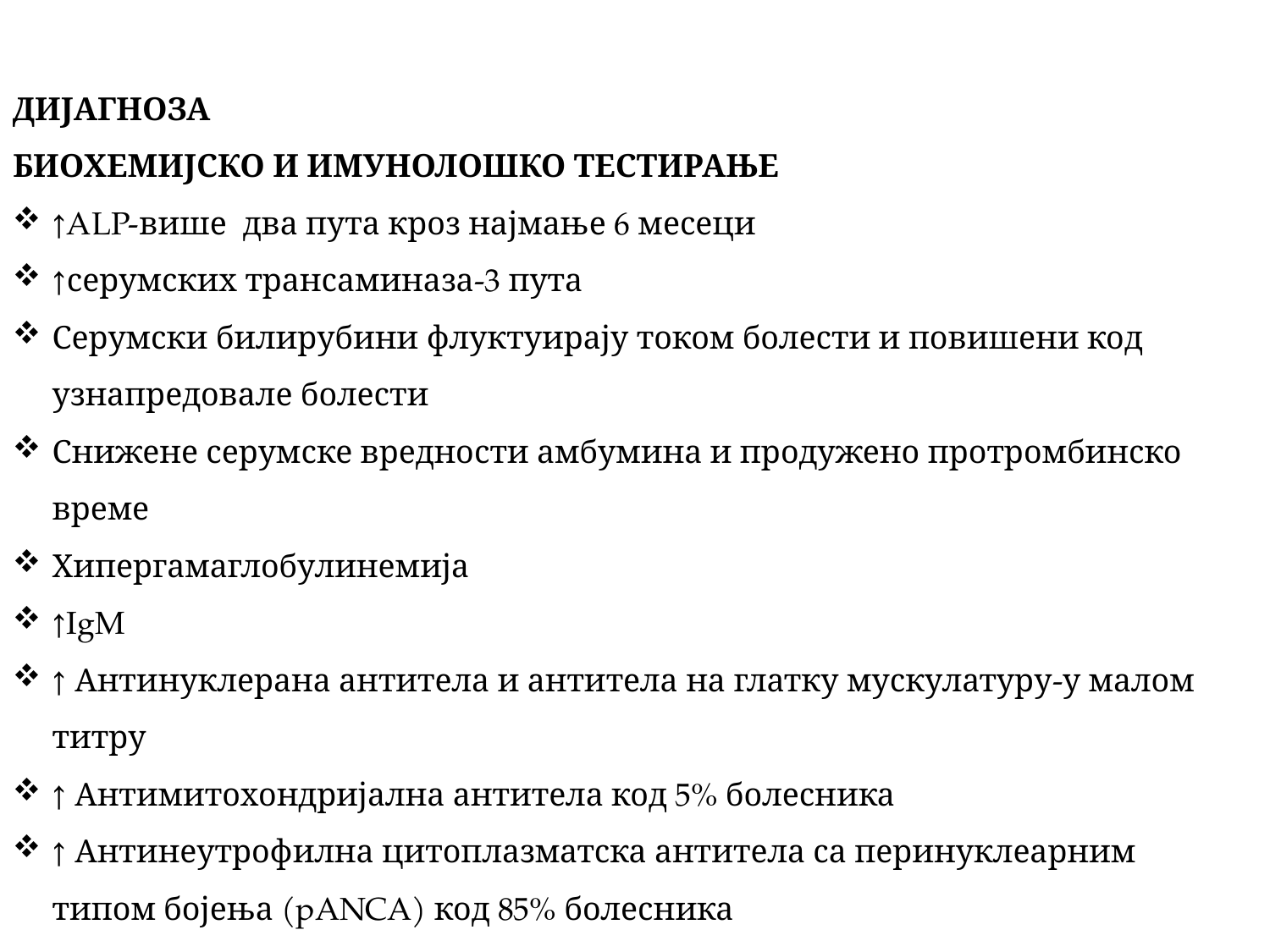

ДИЈАГНОЗА
БИОХЕМИЈСКО И ИМУНОЛОШКО ТЕСТИРАЊЕ
↑ALP-више  два пута кроз најмање 6 месеци
↑серумских трансаминаза-3 пута
Серумски билирубини флуктуирају током болести и повишени код узнапредовале болести
Снижене серумске вредности амбумина и продужено протромбинско време
Хипергамаглобулинемија
↑IgM
↑ Антинуклерана антитела и антитела на глатку мускулатуру-у малом титру
↑ Антимитохондријална антитела код 5% болесника
↑ Антинеутрофилна цитоплазматска антитела са перинуклеарним типом бојења (pANCA) код 85% болесника